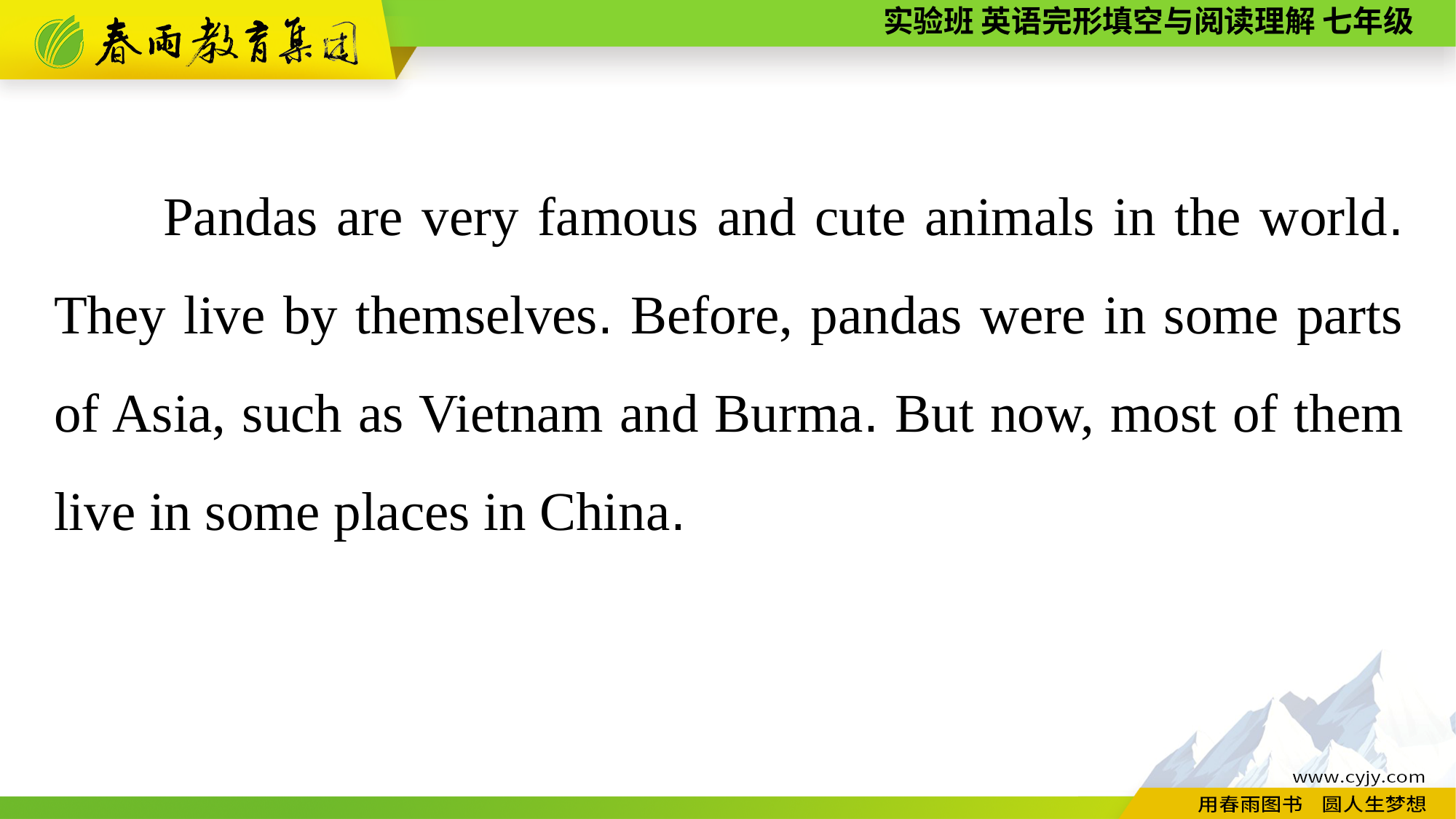

Pandas are very famous and cute animals in the world. They live by themselves. Before, pandas were in some parts of Asia, such as Vietnam and Burma. But now, most of them live in some places in China.